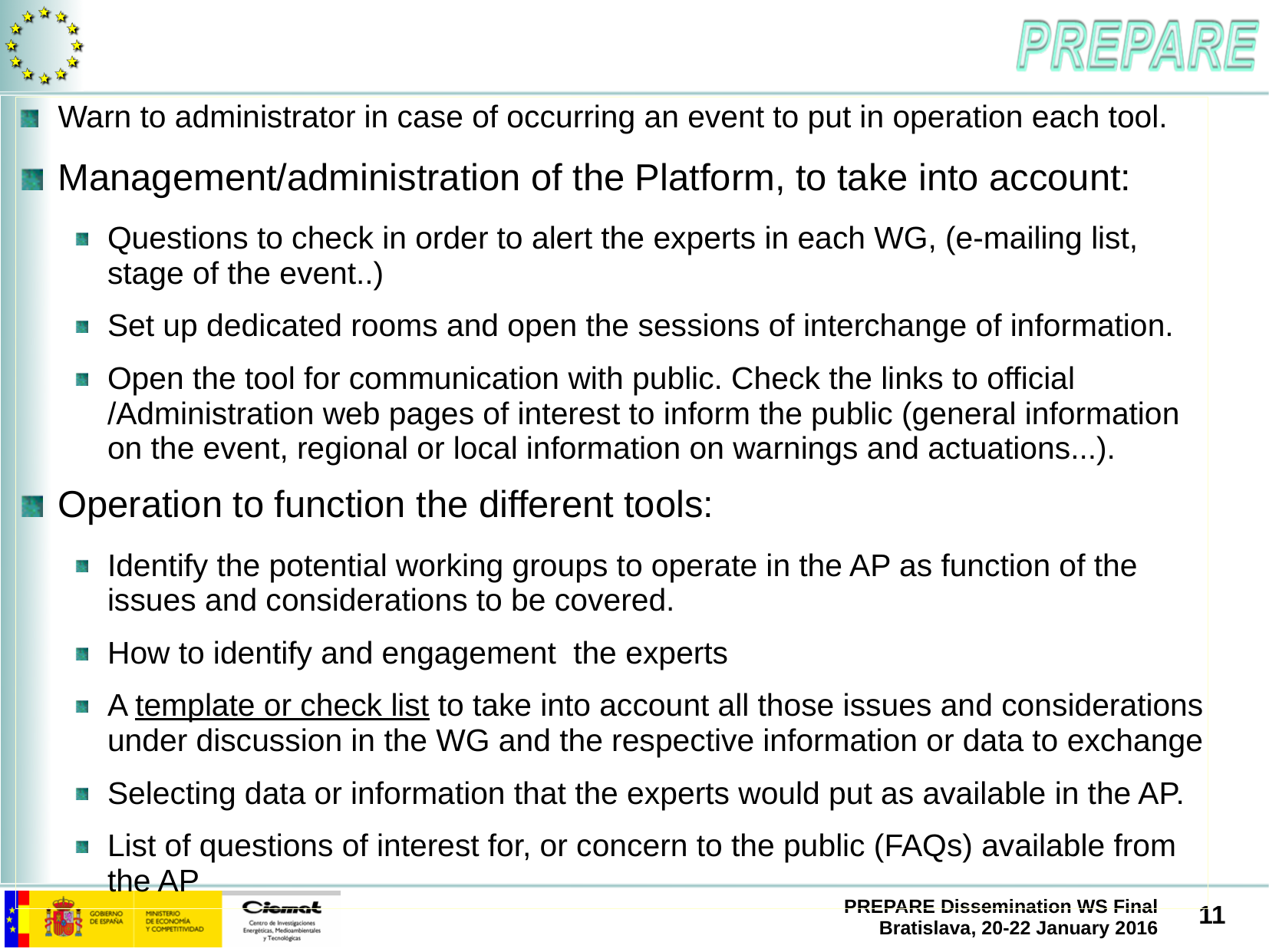

#
Warn to administrator in case of occurring an event to put in operation each tool.
Management/administration of the Platform, to take into account:
Questions to check in order to alert the experts in each WG, (e-mailing list, stage of the event..)
Set up dedicated rooms and open the sessions of interchange of information.
Open the tool for communication with public. Check the links to official /Administration web pages of interest to inform the public (general information on the event, regional or local information on warnings and actuations...).
Operation to function the different tools:
Identify the potential working groups to operate in the AP as function of the issues and considerations to be covered.
How to identify and engagement  the experts
A template or check list to take into account all those issues and considerations under discussion in the WG and the respective information or data to exchange
Selecting data or information that the experts would put as available in the AP.
List of questions of interest for, or concern to the public (FAQs) available from the AP